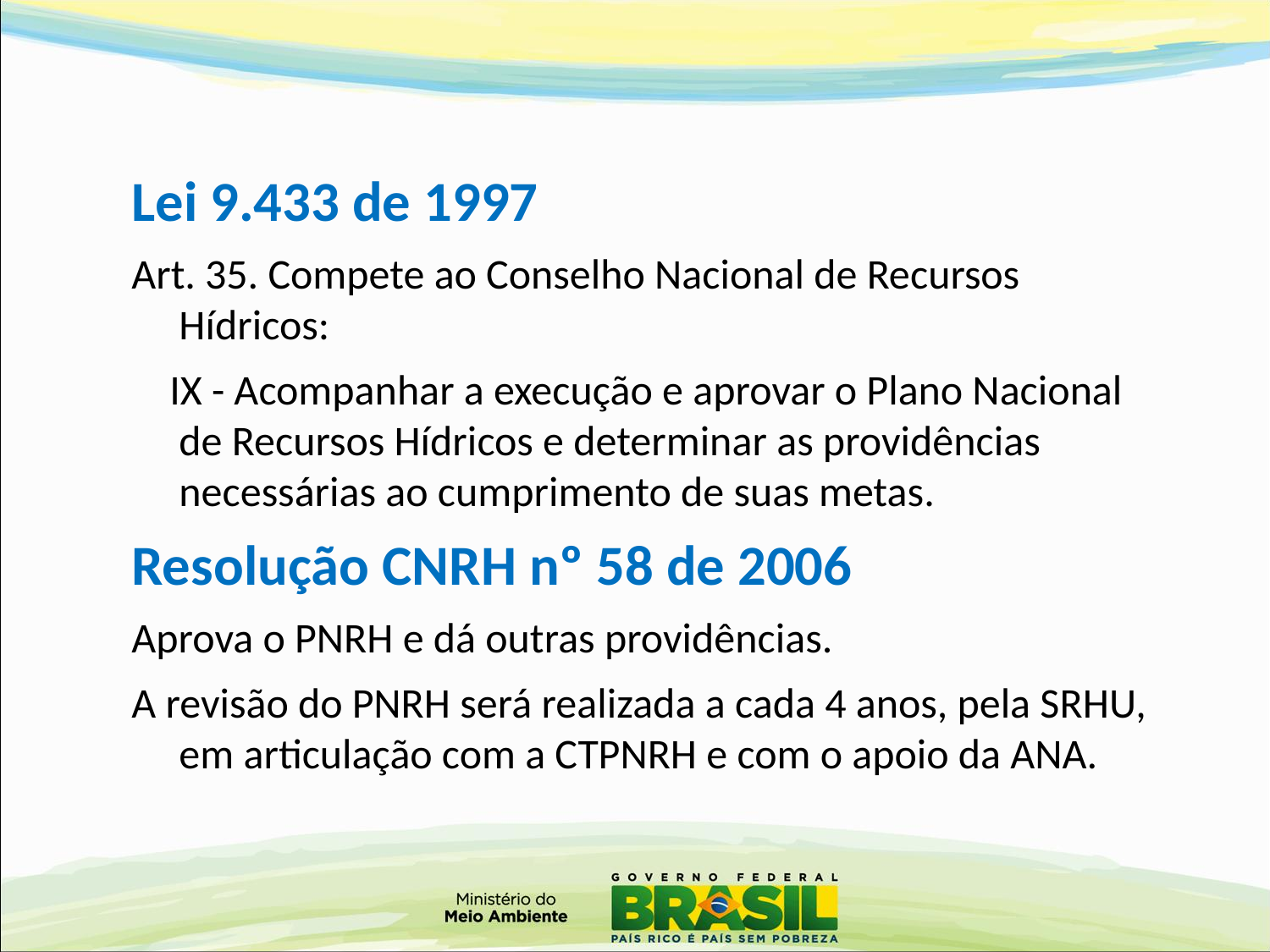

Lei 9.433 de 1997
Art. 35. Compete ao Conselho Nacional de Recursos Hídricos:
    IX - Acompanhar a execução e aprovar o Plano Nacional de Recursos Hídricos e determinar as providências necessárias ao cumprimento de suas metas.
Resolução CNRH nº 58 de 2006
Aprova o PNRH e dá outras providências.
A revisão do PNRH será realizada a cada 4 anos, pela SRHU, em articulação com a CTPNRH e com o apoio da ANA.